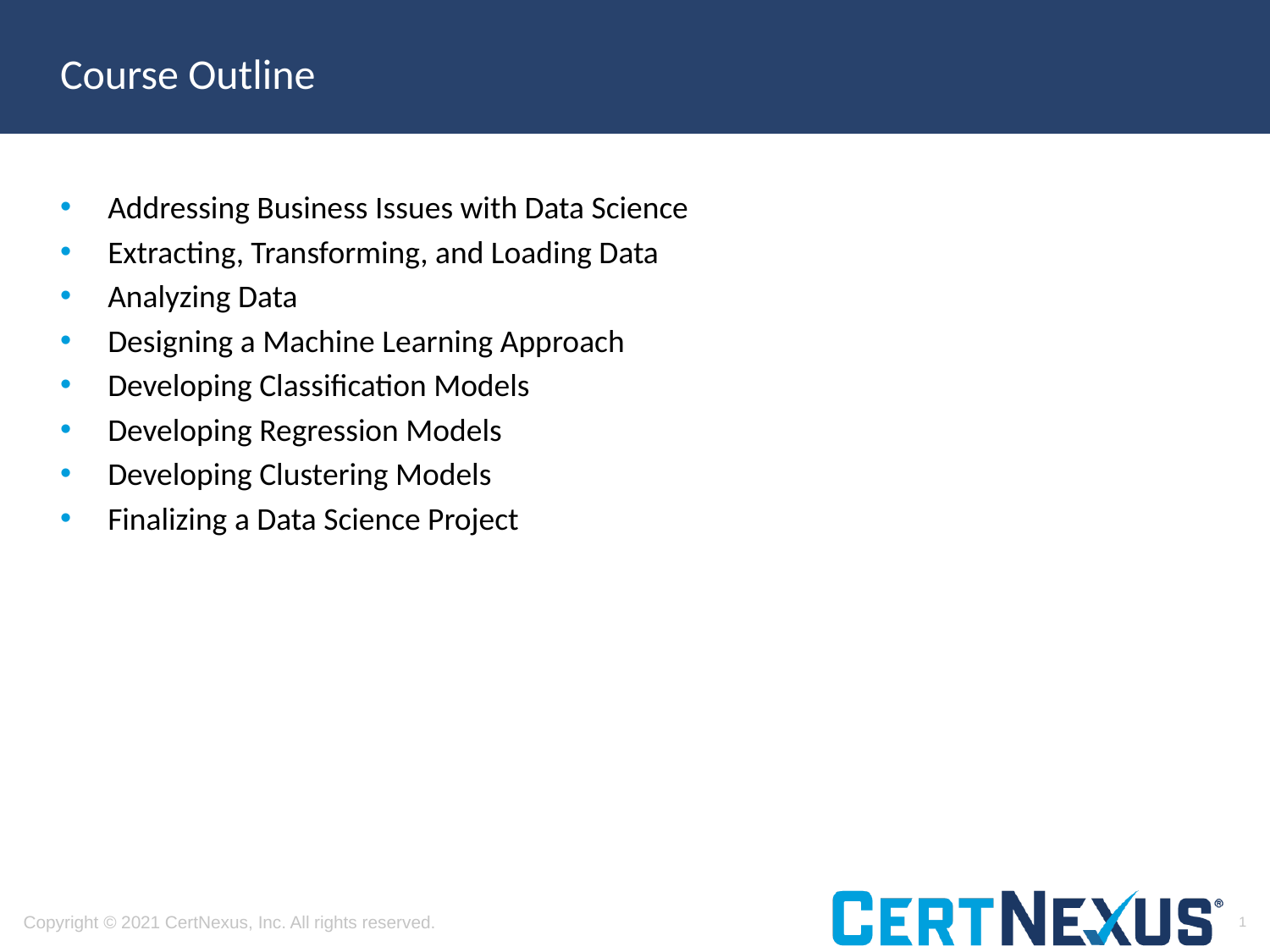

# Course Outline
Addressing Business Issues with Data Science
Extracting, Transforming, and Loading Data
Analyzing Data
Designing a Machine Learning Approach
Developing Classification Models
Developing Regression Models
Developing Clustering Models
Finalizing a Data Science Project
1